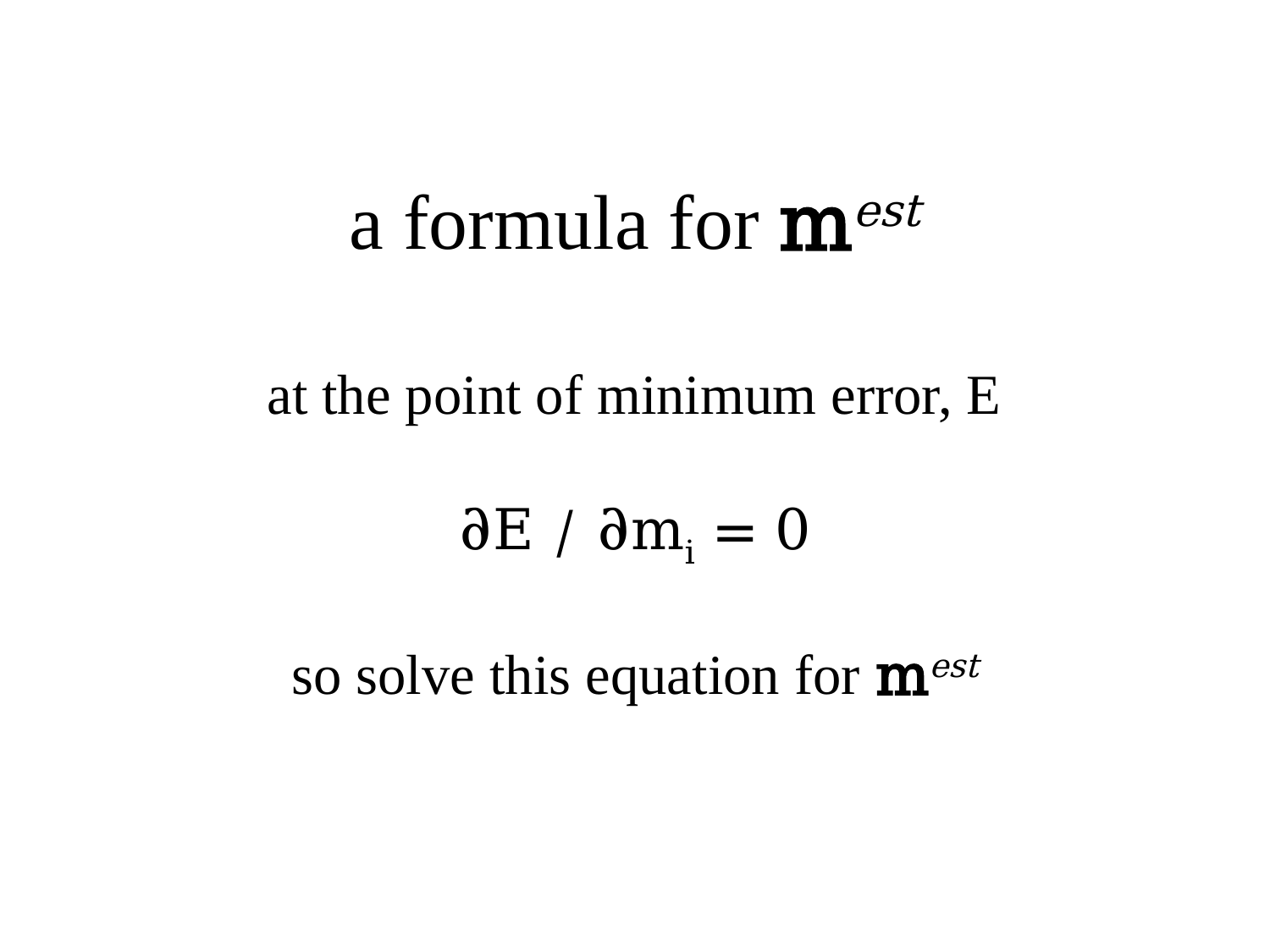

# a formula for mest at the point of minimum error, E ∂E / ∂mi = 0 so solve this equation for mest